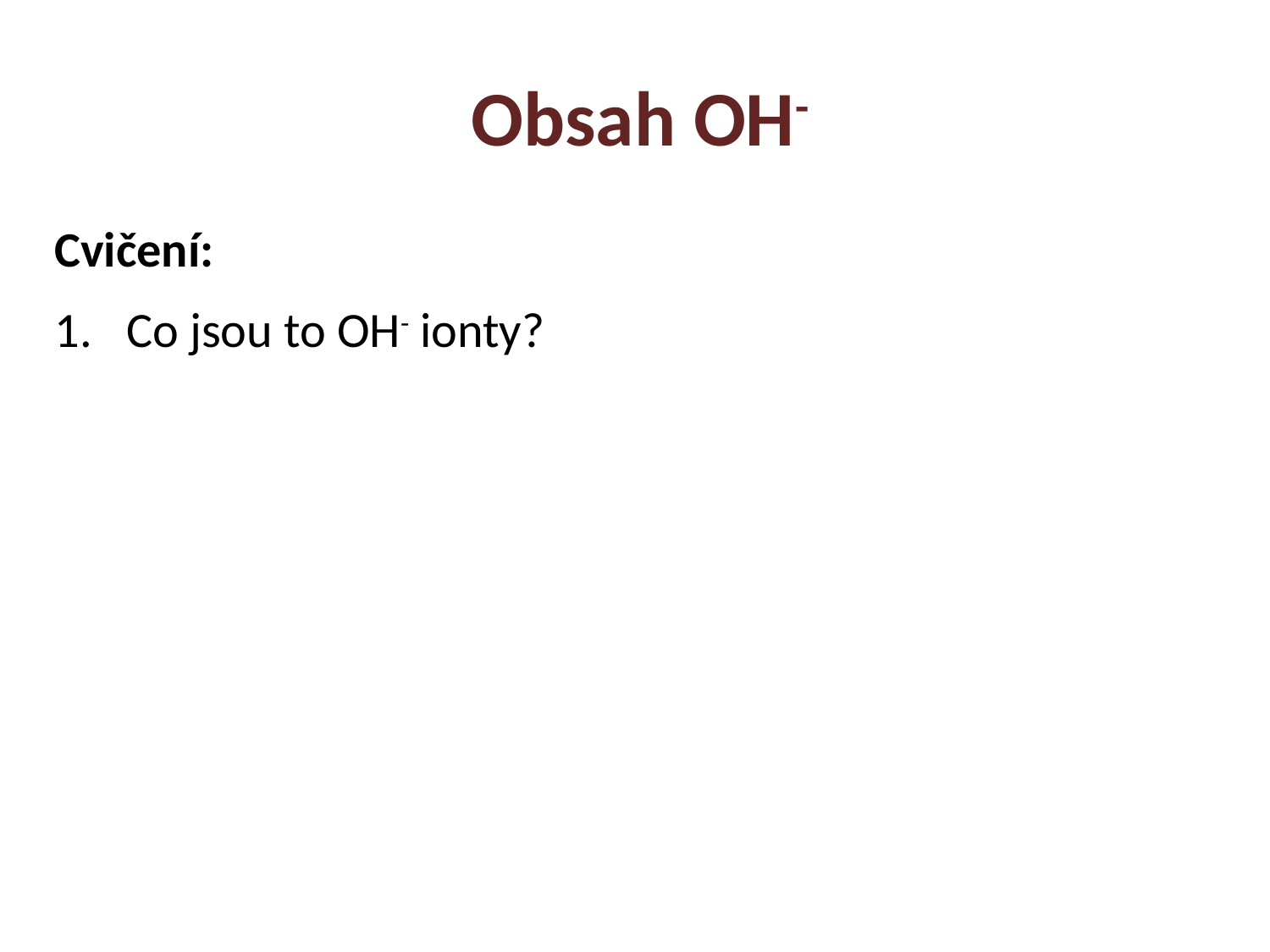

Obsah OH-
Cvičení:
Co jsou to OH- ionty?